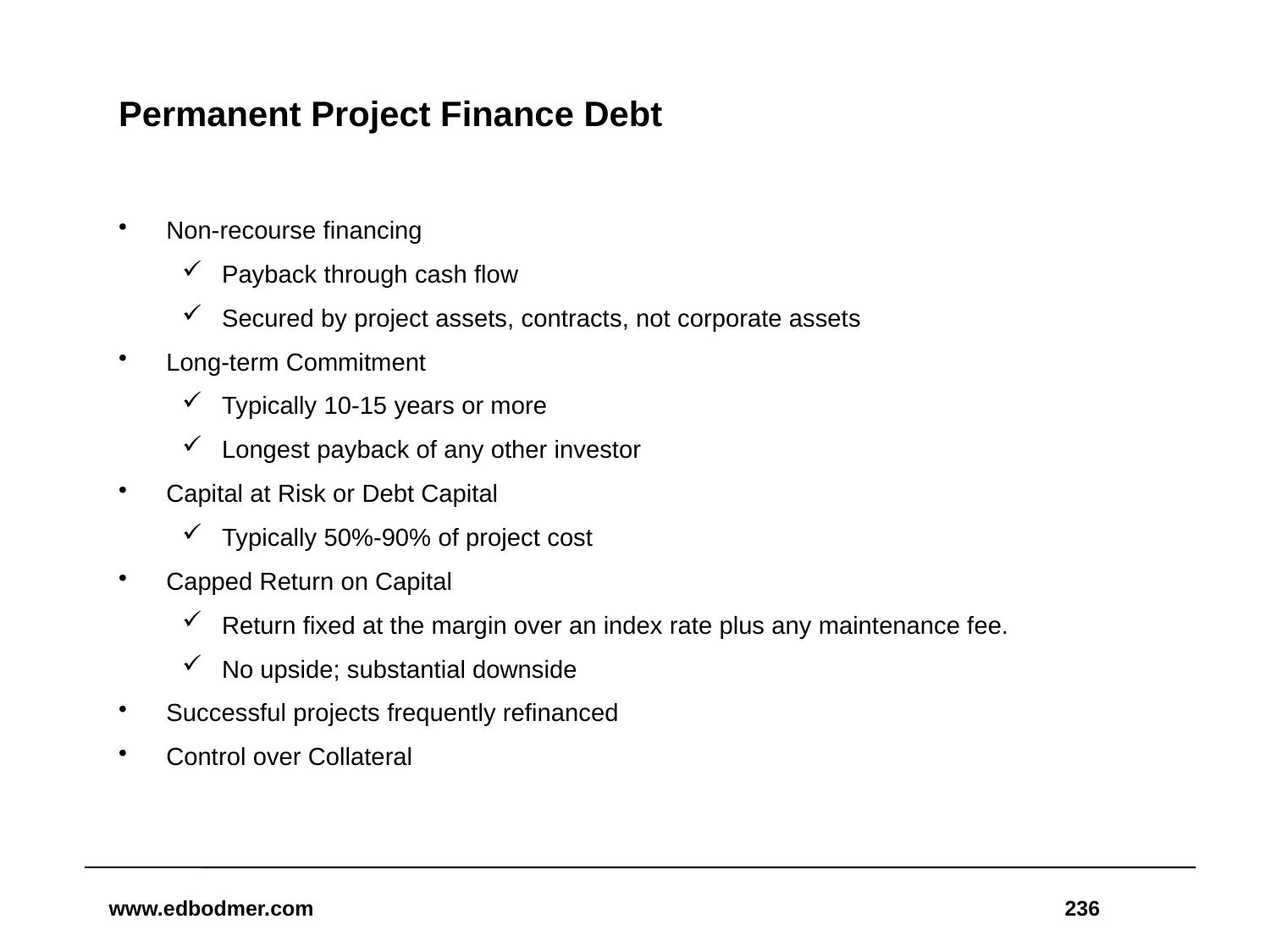

# Permanent Project Finance Debt
Non-recourse financing
Payback through cash flow
Secured by project assets, contracts, not corporate assets
Long-term Commitment
Typically 10-15 years or more
Longest payback of any other investor
Capital at Risk or Debt Capital
Typically 50%-90% of project cost
Capped Return on Capital
Return fixed at the margin over an index rate plus any maintenance fee.
No upside; substantial downside
Successful projects frequently refinanced
Control over Collateral